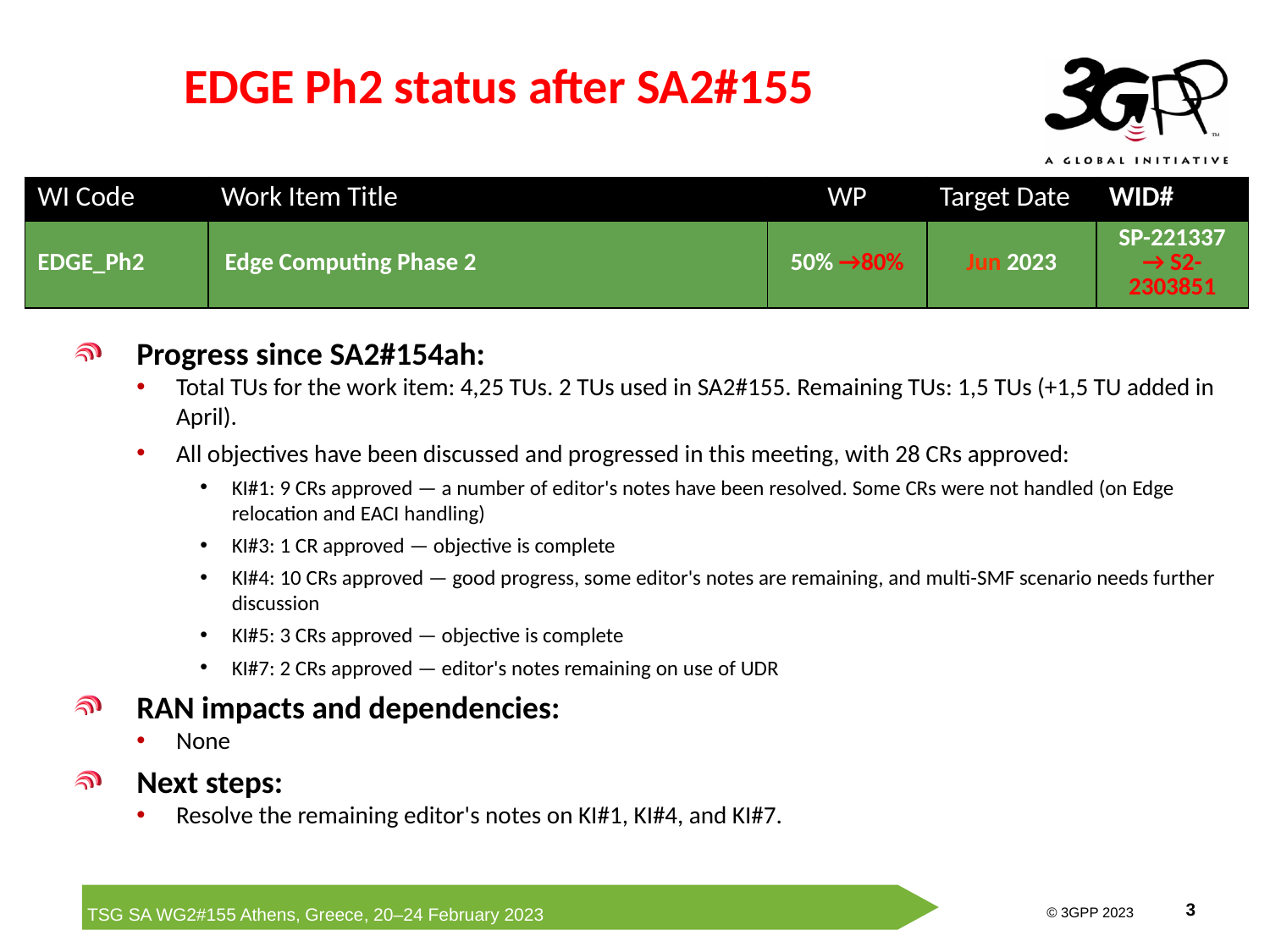

# EDGE Ph2 status after SA2#155
| WI Code | Work Item Title | WP | Target Date | WID# |
| --- | --- | --- | --- | --- |
| EDGE\_Ph2 | Edge Computing Phase 2 | 50% →80% | Jun 2023 | SP-221337 → S2-2303851 |
Progress since SA2#154ah:
Total TUs for the work item: 4,25 TUs. 2 TUs used in SA2#155. Remaining TUs: 1,5 TUs (+1,5 TU added in April).
All objectives have been discussed and progressed in this meeting, with 28 CRs approved:
KI#1: 9 CRs approved — a number of editor's notes have been resolved. Some CRs were not handled (on Edge relocation and EACI handling)
KI#3: 1 CR approved — objective is complete
KI#4: 10 CRs approved — good progress, some editor's notes are remaining, and multi-SMF scenario needs further discussion
KI#5: 3 CRs approved — objective is complete
KI#7: 2 CRs approved — editor's notes remaining on use of UDR
RAN impacts and dependencies:
None
Next steps:
Resolve the remaining editor's notes on KI#1, KI#4, and KI#7.